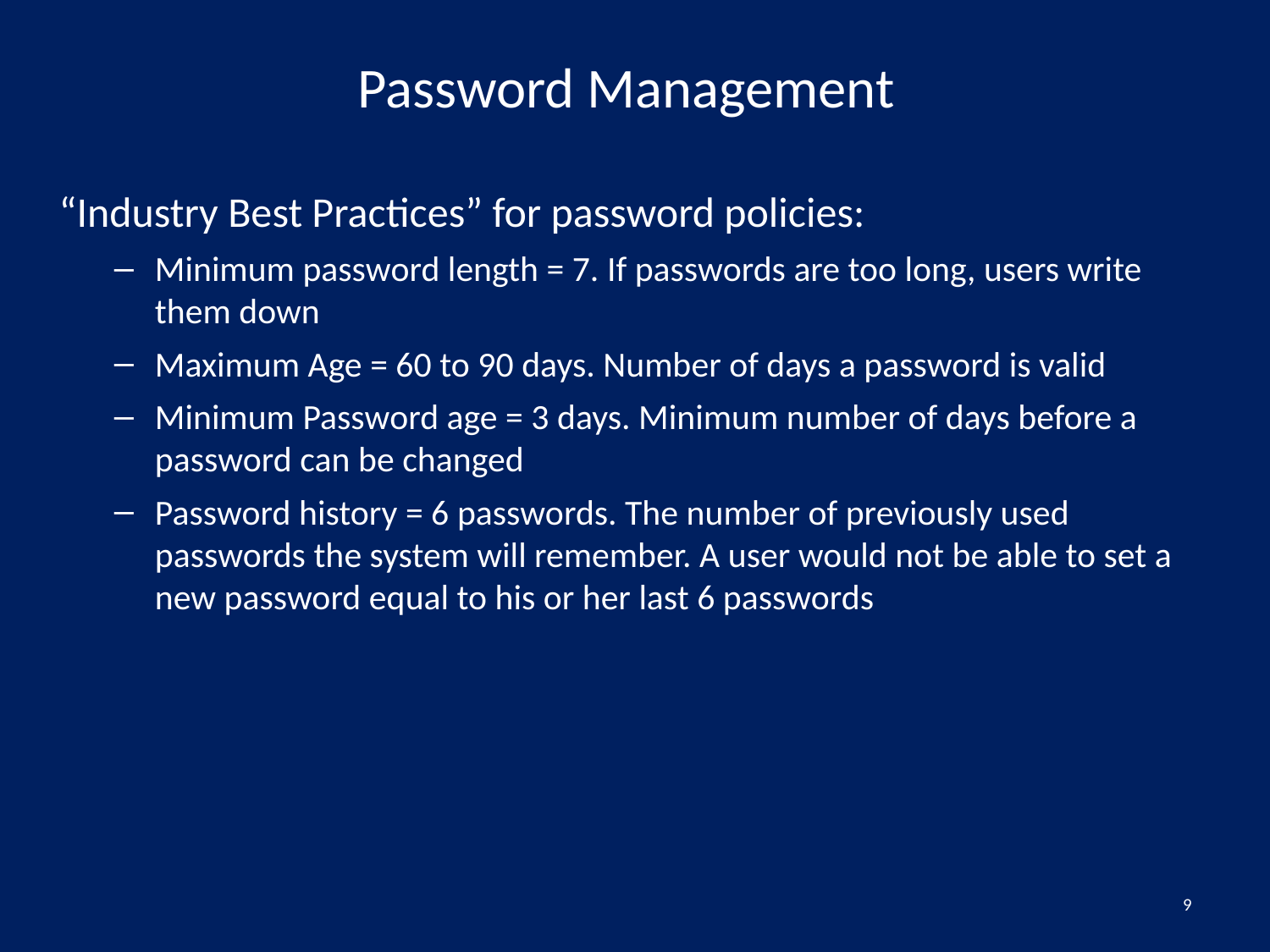

# Password Management
“Industry Best Practices” for password policies:
Minimum password length = 7. If passwords are too long, users write them down
Maximum Age = 60 to 90 days. Number of days a password is valid
Minimum Password age = 3 days. Minimum number of days before a password can be changed
Password history = 6 passwords. The number of previously used passwords the system will remember. A user would not be able to set a new password equal to his or her last 6 passwords